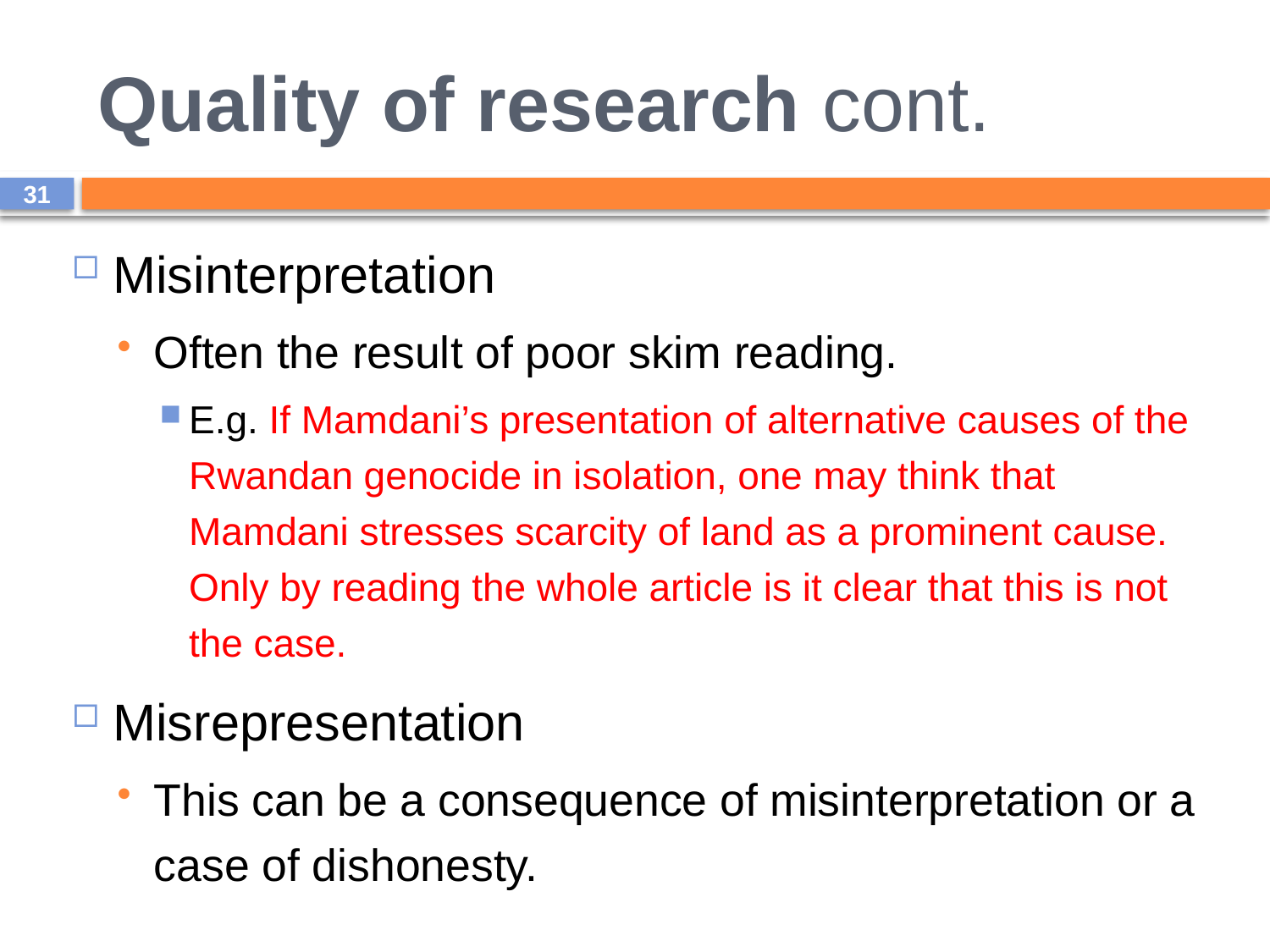

# Quality of research cont.
31
Misinterpretation
Often the result of poor skim reading.
E.g. If Mamdani’s presentation of alternative causes of the Rwandan genocide in isolation, one may think that Mamdani stresses scarcity of land as a prominent cause. Only by reading the whole article is it clear that this is not the case.
Misrepresentation
This can be a consequence of misinterpretation or a case of dishonesty.